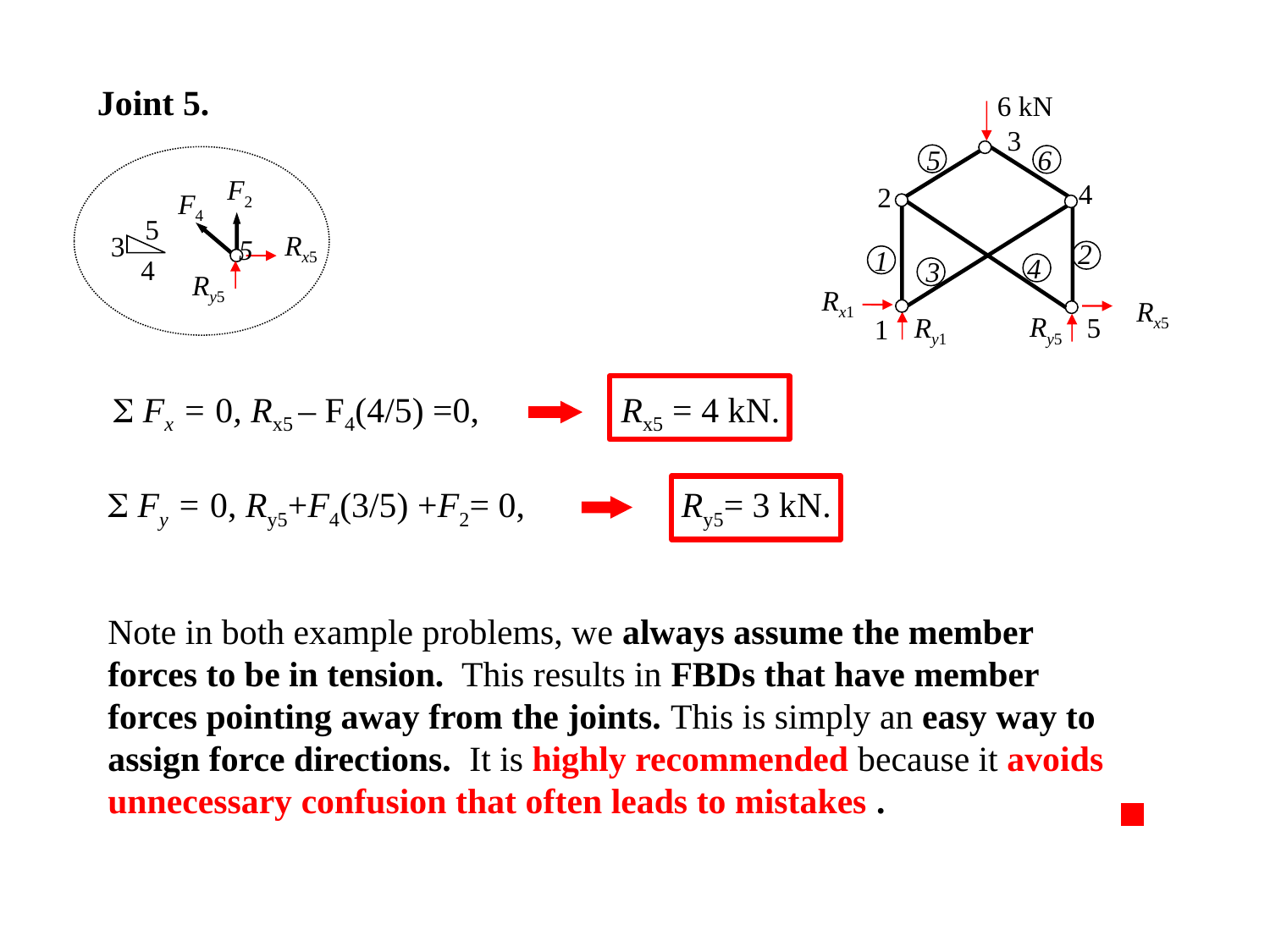

Joint 5.
6 kN

3
5
6

F2
4
2
F4

5

Rx5
3

5
2

1

4
4

3

Ry5
Rx1
Rx5

Ry5
Ry1
5

1

Σ Fx = 0, Rx5 – F4(4/5) =0, 		Rx5 = 4 kN.

Σ Fy = 0, Ry5+F4(3/5) +F2= 0,
Ry5= 3 kN.

Note in both example problems, we always assume the member forces to be in tension.  This results in FBDs that have member forces pointing away from the joints. This is simply an easy way to assign force directions.  It is highly recommended because it avoids unnecessary confusion that often leads to mistakes .